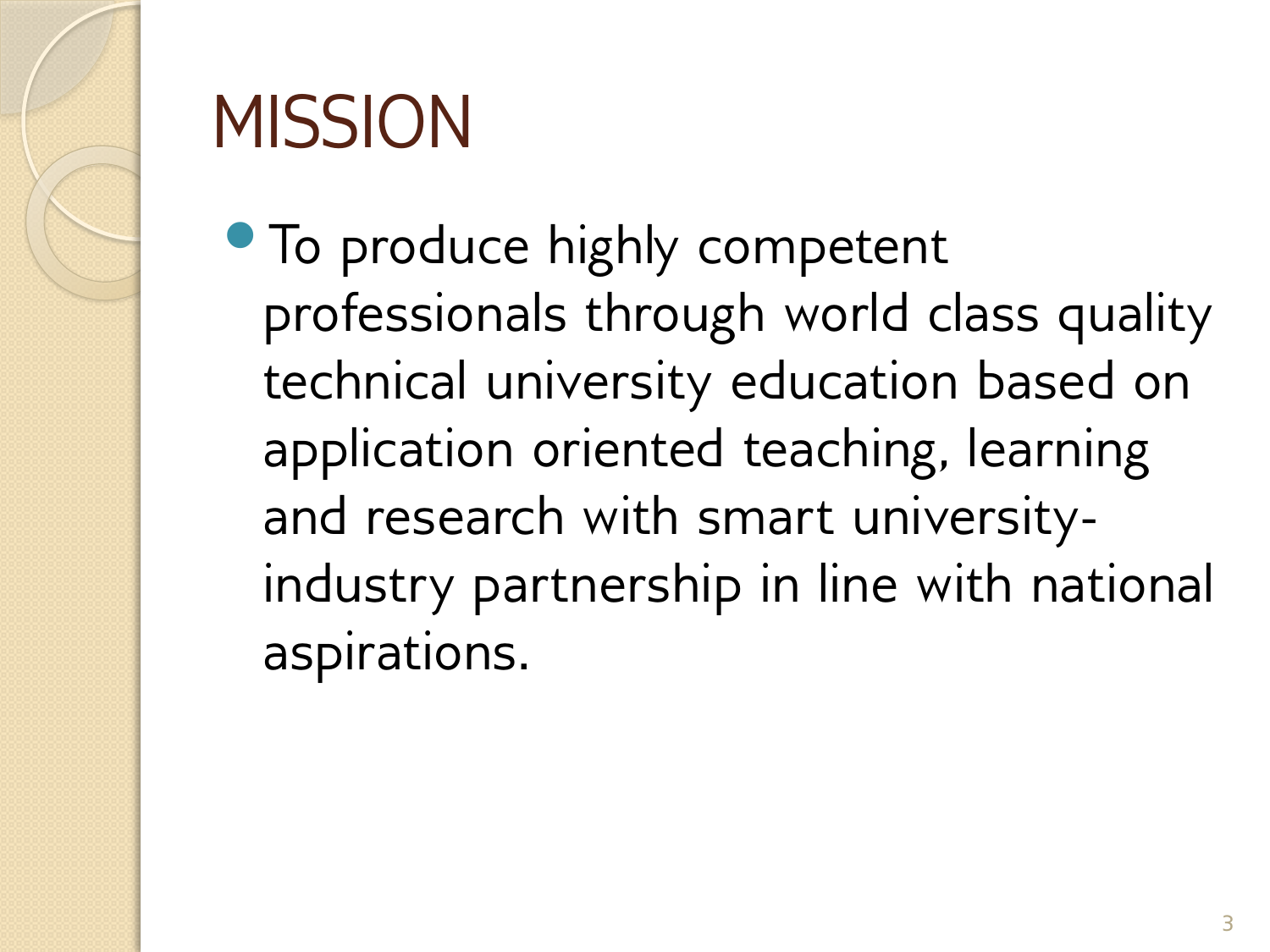

# MISSION
To produce highly competent professionals through world class quality technical university education based on application oriented teaching, learning and research with smart university-industry partnership in line with national aspirations.
3